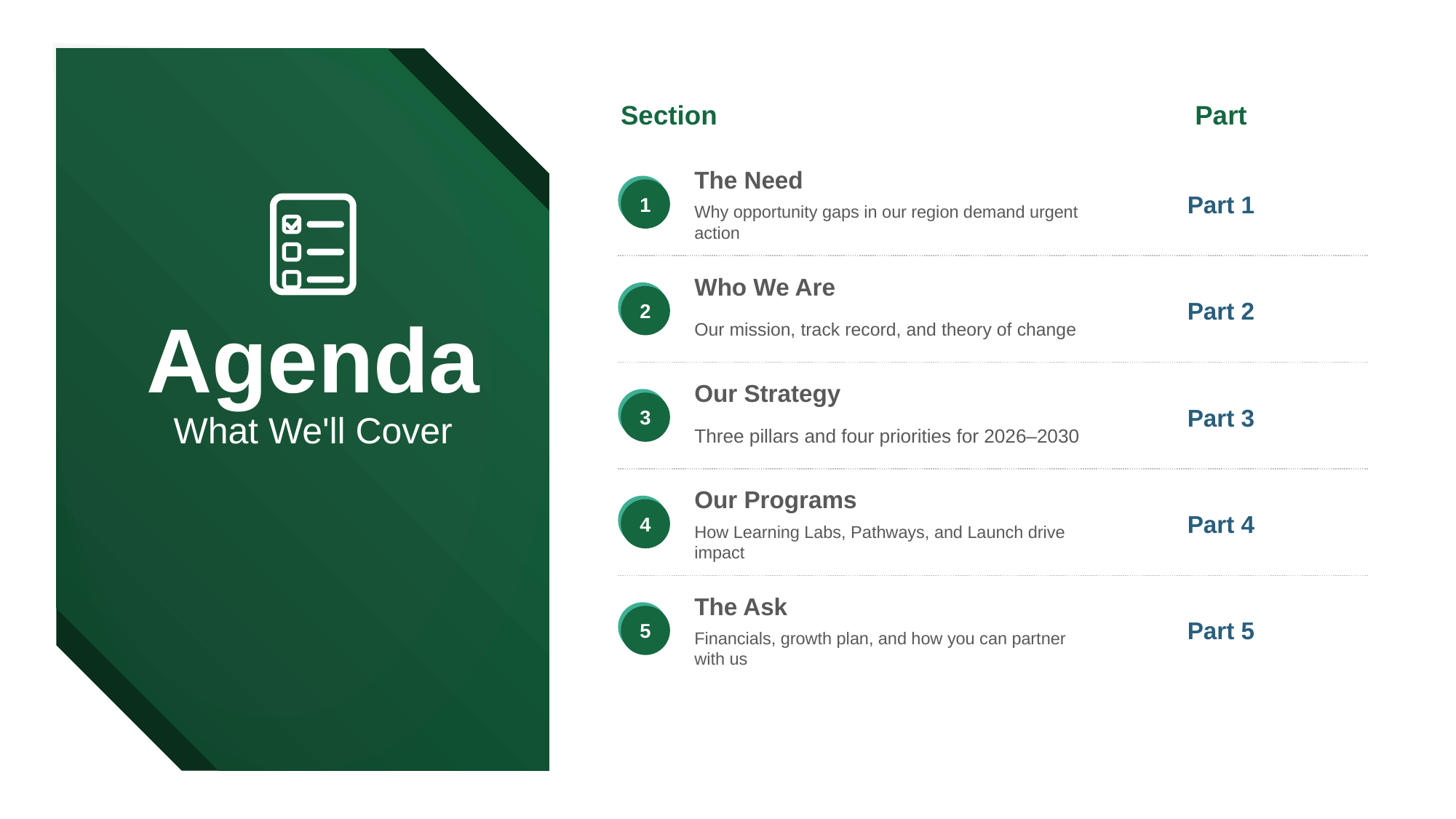

Section
Part
The Need
Why opportunity gaps in our region demand urgent action

1

Part 1
Who We Are
Our mission, track record, and theory of change

2
# Agenda What We'll Cover
Part 2
Our Strategy
Three pillars and four priorities for 2026–2030

3
Part 3
Our Programs
How Learning Labs, Pathways, and Launch drive impact

4
Part 4
The Ask
Financials, growth plan, and how you can partner with us

5
Part 5